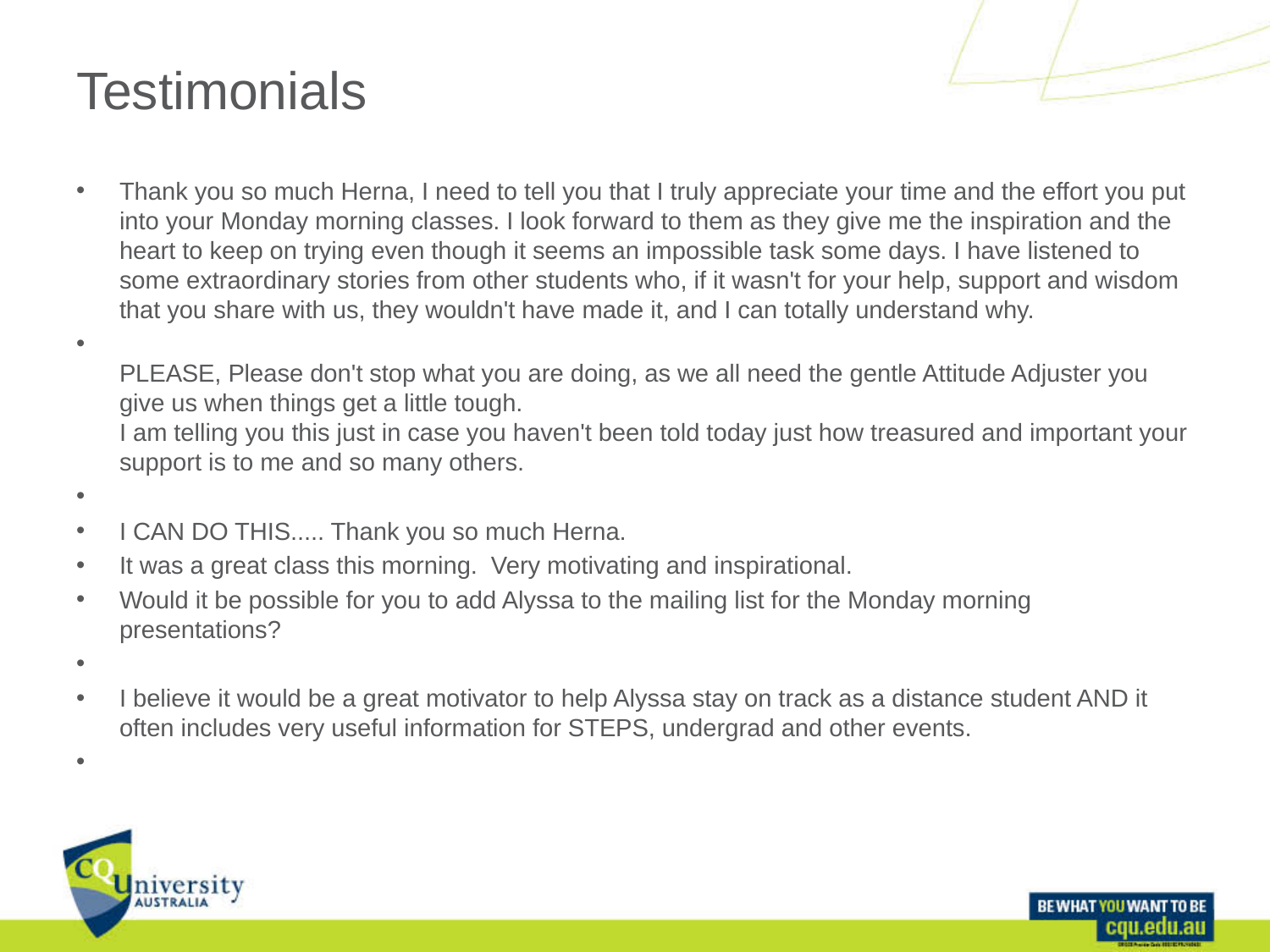

# Testimonials
Thank you so much Herna, I need to tell you that I truly appreciate your time and the effort you put into your Monday morning classes. I look forward to them as they give me the inspiration and the heart to keep on trying even though it seems an impossible task some days. I have listened to some extraordinary stories from other students who, if it wasn't for your help, support and wisdom that you share with us, they wouldn't have made it, and I can totally understand why.
PLEASE, Please don't stop what you are doing, as we all need the gentle Attitude Adjuster you give us when things get a little tough.
I am telling you this just in case you haven't been told today just how treasured and important your support is to me and so many others.

I CAN DO THIS..... Thank you so much Herna.
It was a great class this morning.  Very motivating and inspirational.
Would it be possible for you to add Alyssa to the mailing list for the Monday morning presentations?

I believe it would be a great motivator to help Alyssa stay on track as a distance student AND it often includes very useful information for STEPS, undergrad and other events.